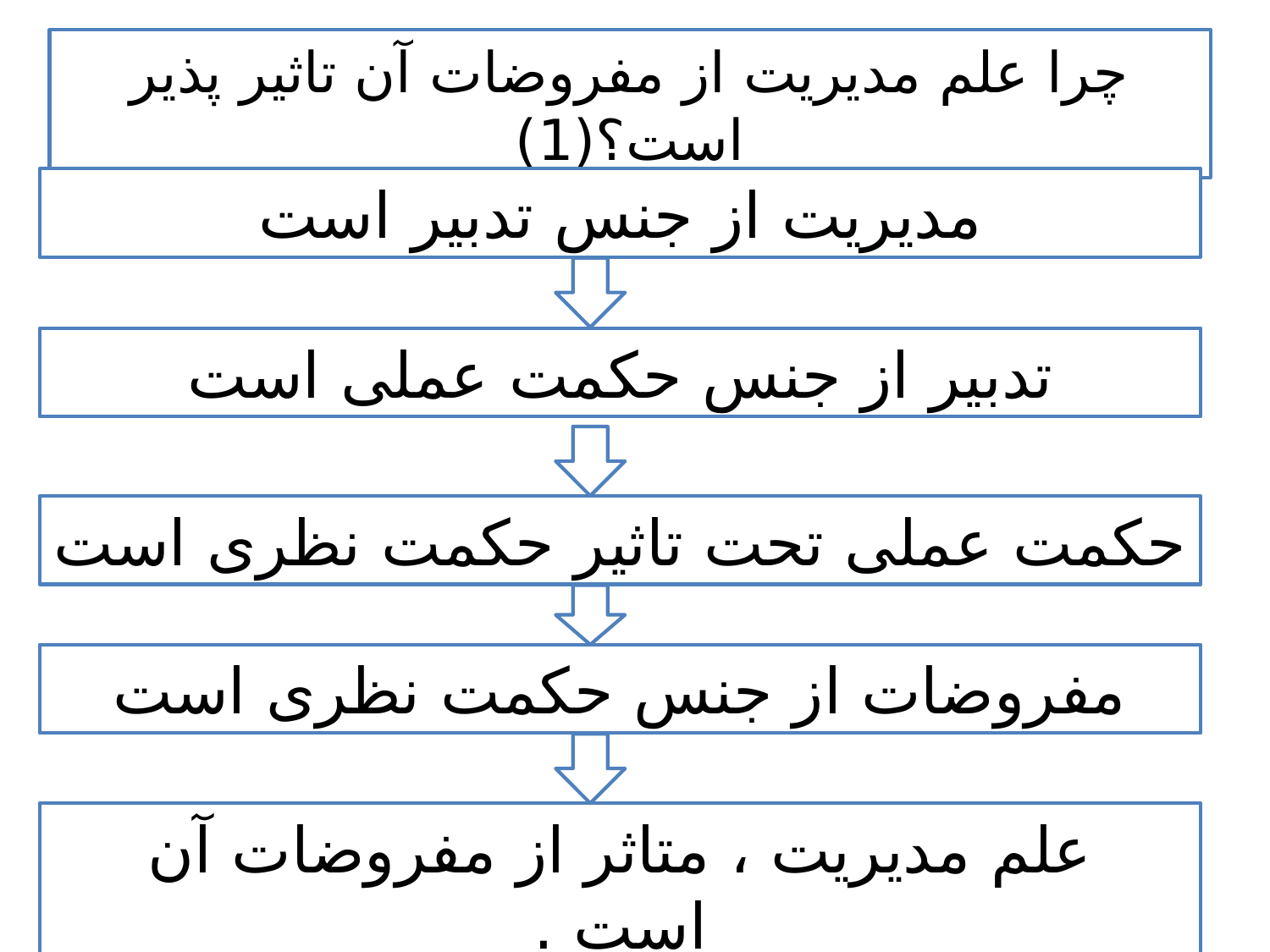

چرا علم مدیریت از مفروضات آن تاثیر پذیر است؟(1)
مدیریت از جنس تدبیر است

تدبیر از جنس حکمت عملی است

حکمت عملی تحت تاثیر حکمت نظری است

مفروضات از جنس حکمت نظری است

علم مدیریت ، متاثر از مفروضات آن است .